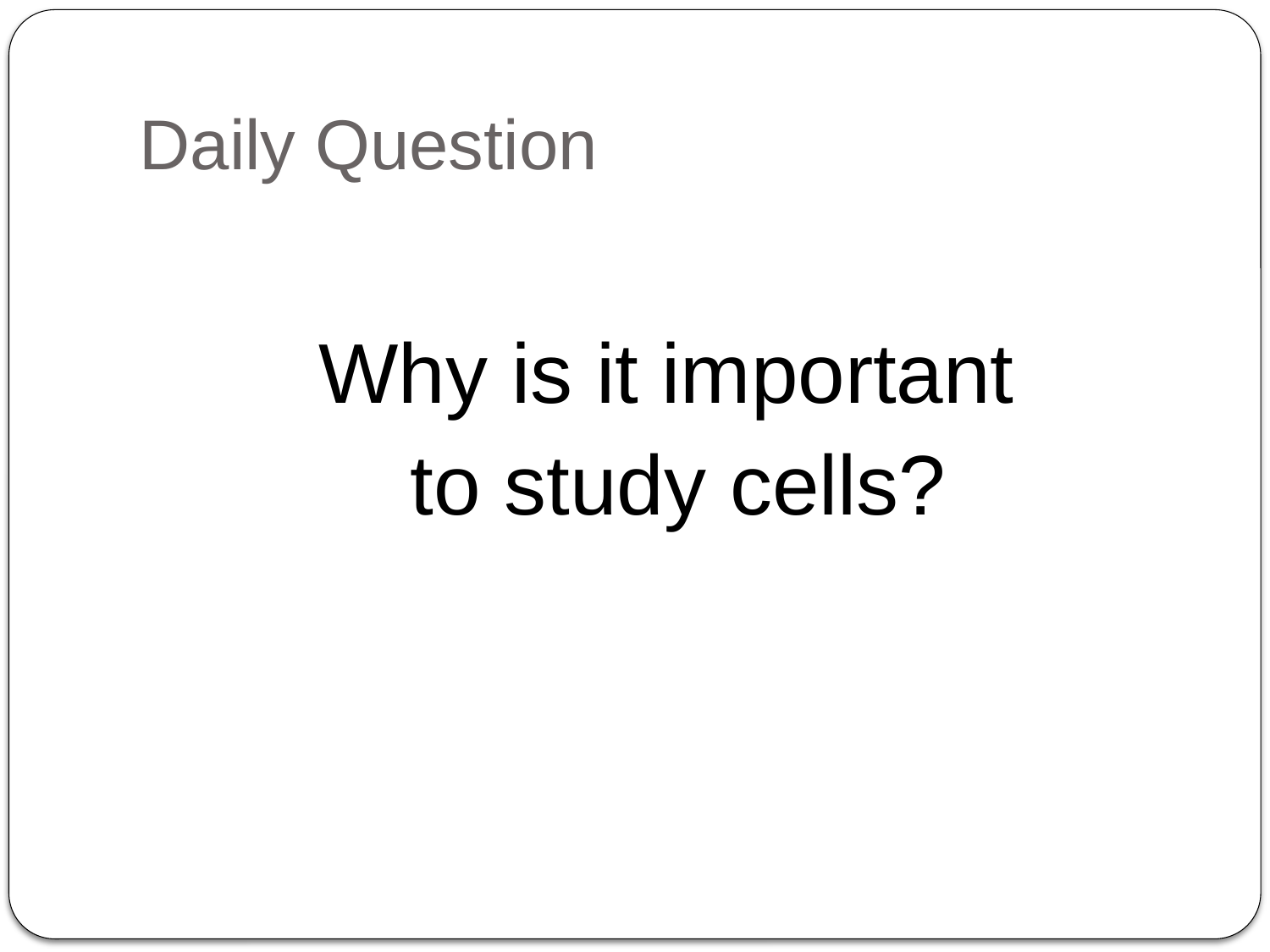

# Daily Question

Why is it important
 to study cells?